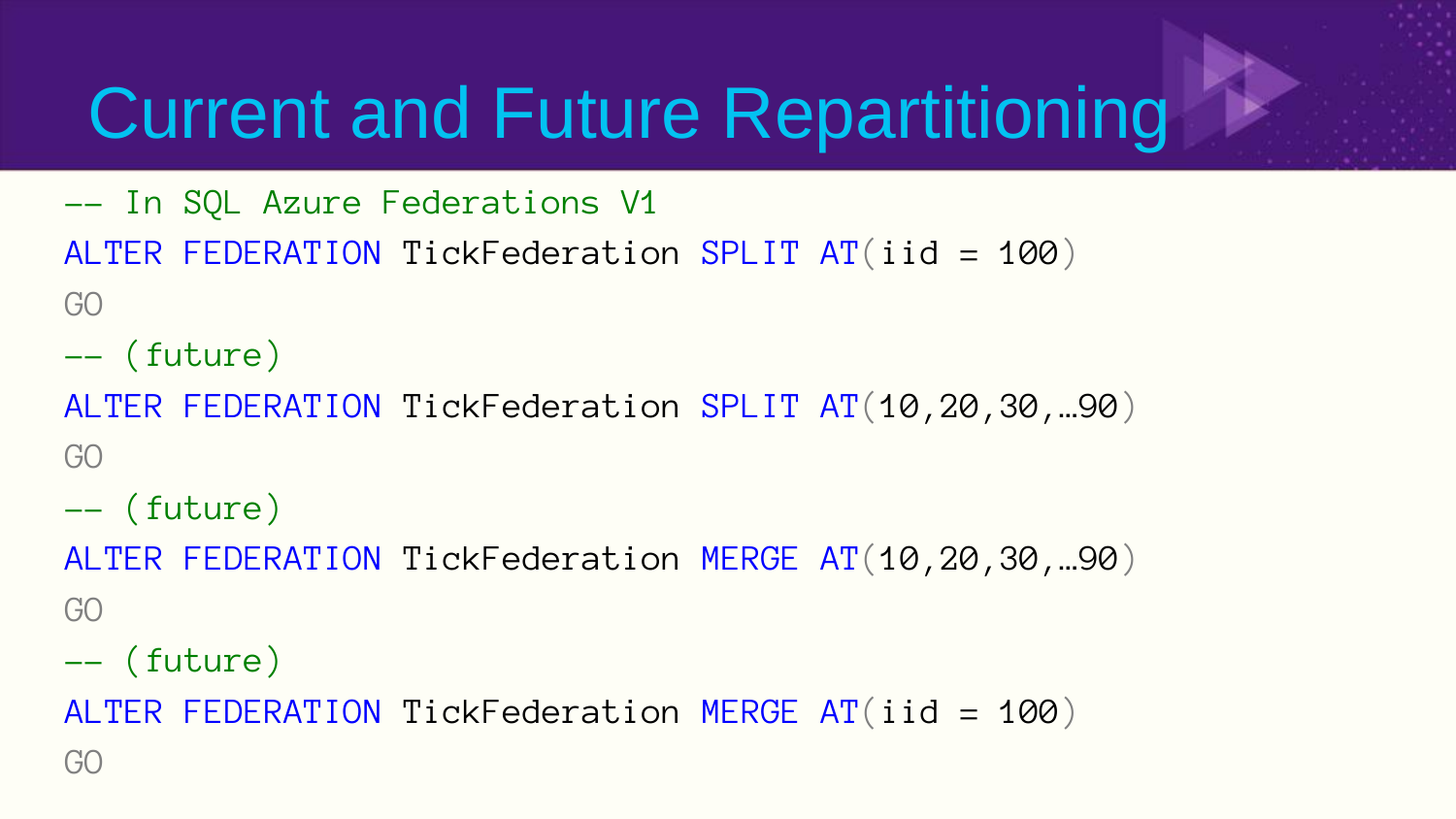

# Current and Future Repartitioning
-- In SQL Azure Federations V1
ALTER FEDERATION TickFederation SPLIT AT(iid = 100)
GO
-- (future)
ALTER FEDERATION TickFederation SPLIT AT(10,20,30,…90)
GO
-- (future)
ALTER FEDERATION TickFederation MERGE AT(10,20,30,…90)
GO
-- (future)
ALTER FEDERATION TickFederation MERGE AT(iid = 100)
GO